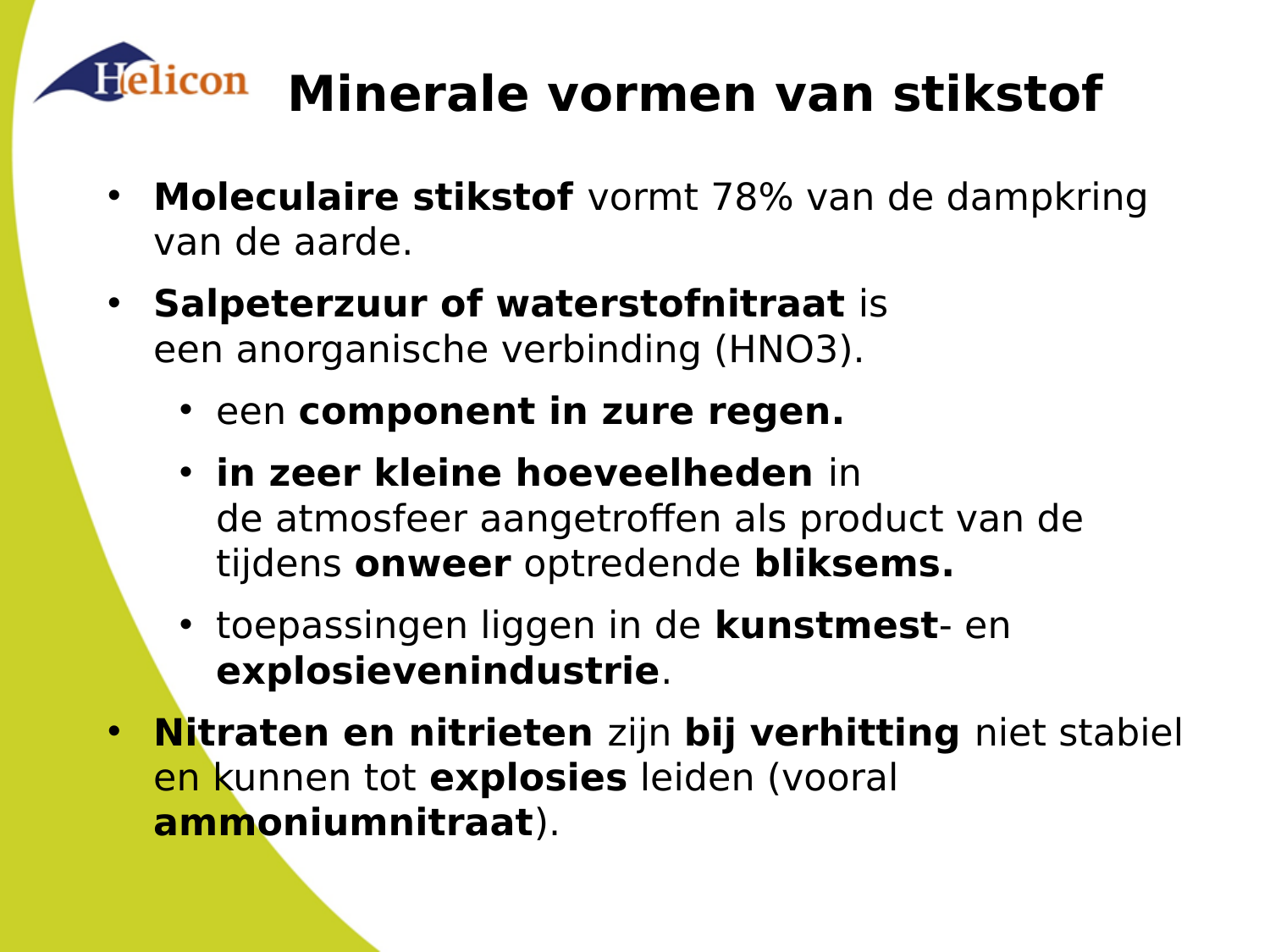

# Minerale vormen van stikstof
Moleculaire stikstof vormt 78% van de dampkring van de aarde.
Salpeterzuur of waterstofnitraat is een anorganische verbinding (HNO3).
een component in zure regen.
in zeer kleine hoeveelheden in de atmosfeer aangetroffen als product van de tijdens onweer optredende bliksems.
toepassingen liggen in de kunstmest- en explosievenindustrie.
Nitraten en nitrieten zijn bij verhitting niet stabiel en kunnen tot explosies leiden (vooral ammoniumnitraat).